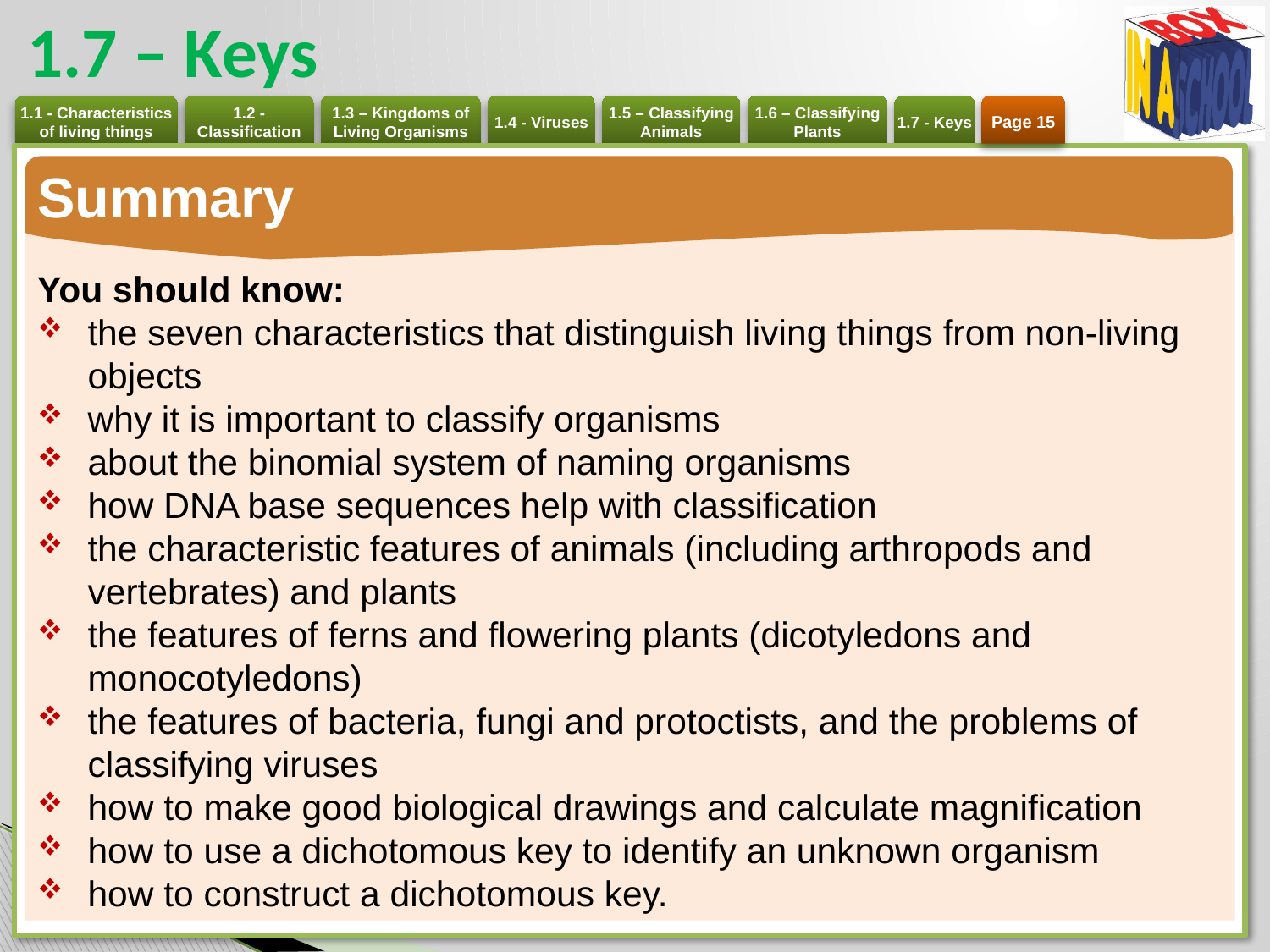

# 1.7 – Keys
Page 15
Summary
You should know:
the seven characteristics that distinguish living things from non-living objects
why it is important to classify organisms
about the binomial system of naming organisms
how DNA base sequences help with classification
the characteristic features of animals (including arthropods and vertebrates) and plants
the features of ferns and flowering plants (dicotyledons and monocotyledons)
the features of bacteria, fungi and protoctists, and the problems of classifying viruses
how to make good biological drawings and calculate magnification
how to use a dichotomous key to identify an unknown organism
how to construct a dichotomous key.